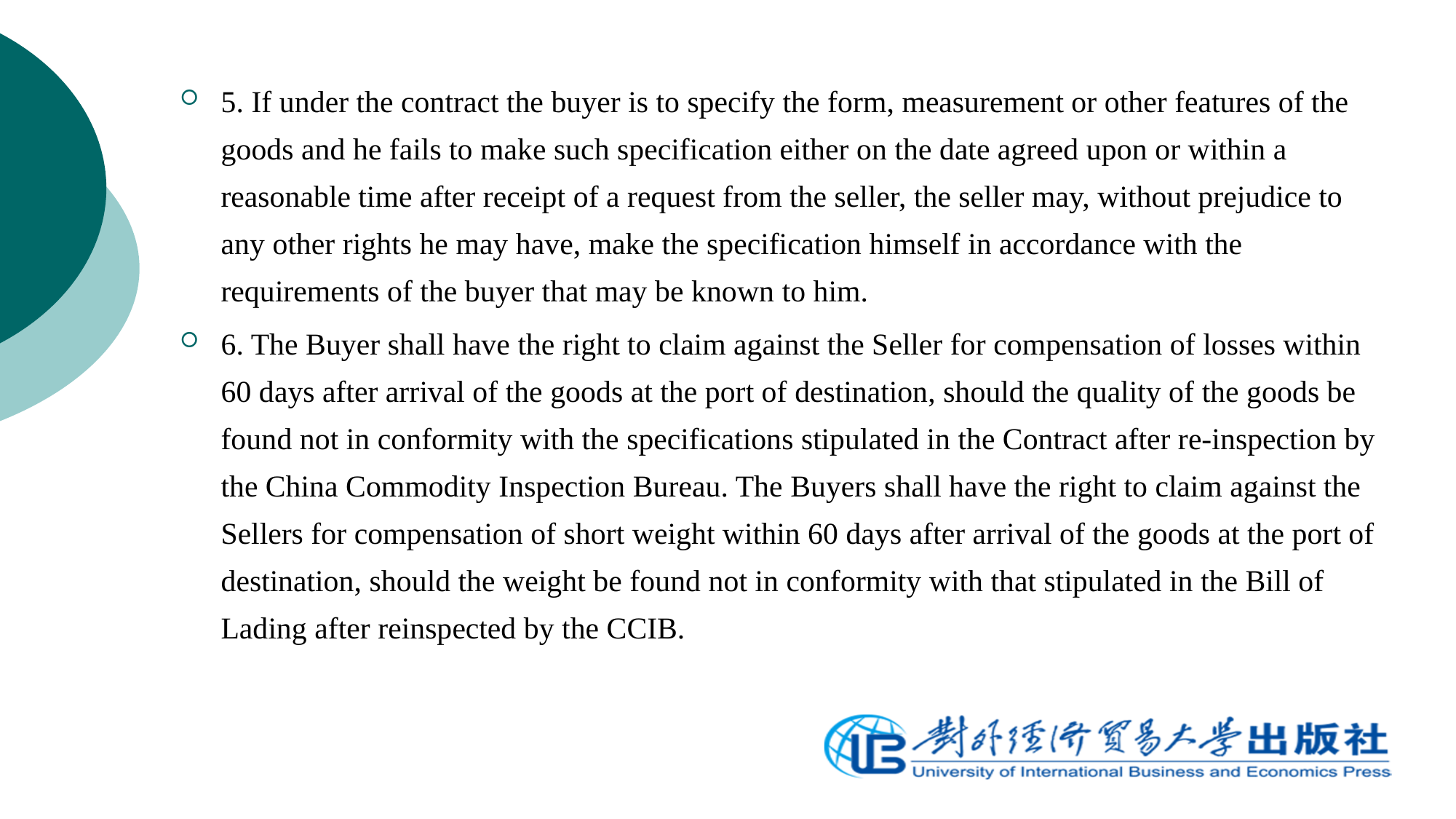

5. If under the contract the buyer is to specify the form, measurement or other features of the goods and he fails to make such specification either on the date agreed upon or within a reasonable time after receipt of a request from the seller, the seller may, without prejudice to any other rights he may have, make the specification himself in accordance with the requirements of the buyer that may be known to him.
6. The Buyer shall have the right to claim against the Seller for compensation of losses within 60 days after arrival of the goods at the port of destination, should the quality of the goods be found not in conformity with the specifications stipulated in the Contract after re-inspection by the China Commodity Inspection Bureau. The Buyers shall have the right to claim against the Sellers for compensation of short weight within 60 days after arrival of the goods at the port of destination, should the weight be found not in conformity with that stipulated in the Bill of Lading after reinspected by the CCIB.